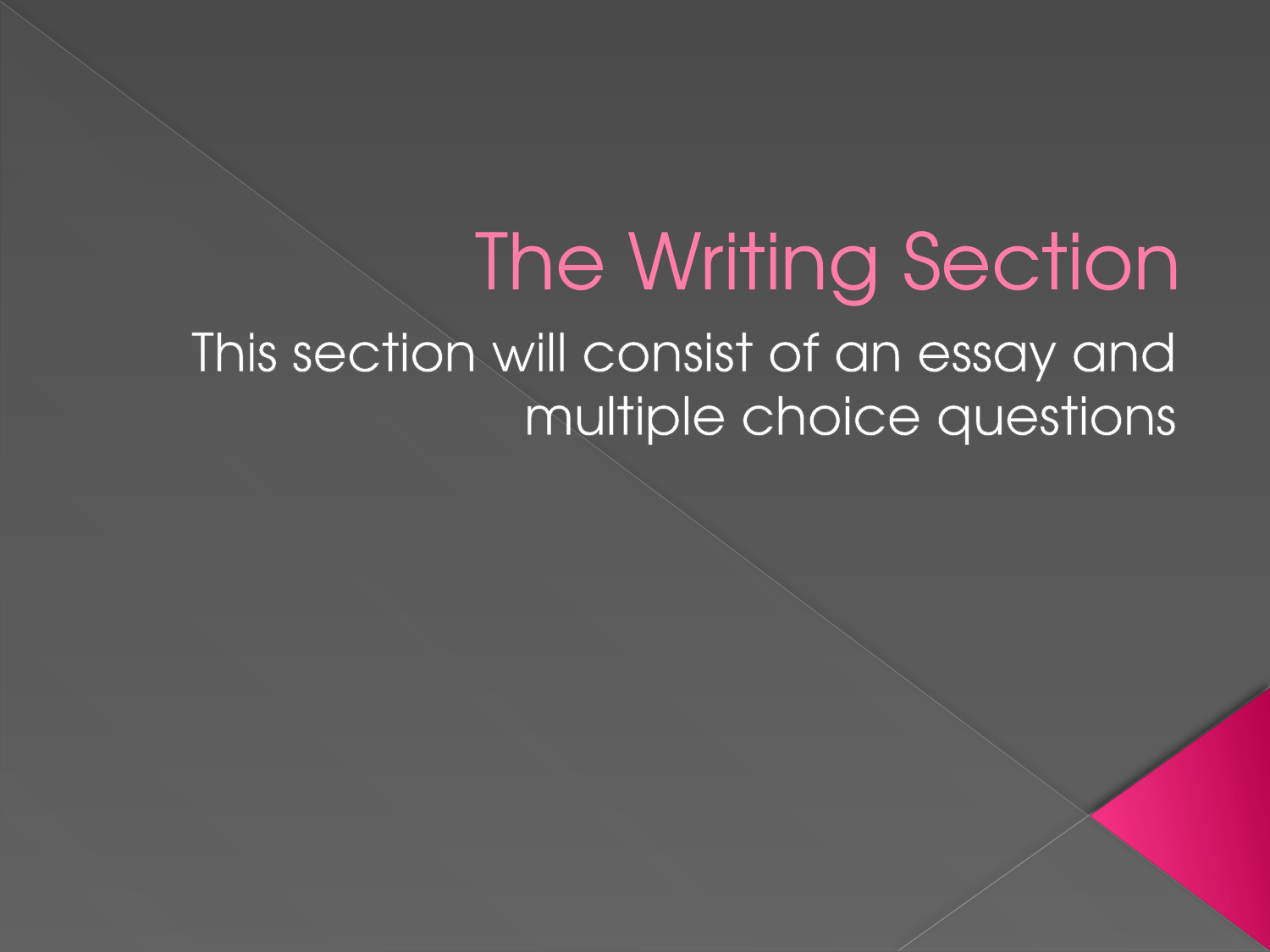

# The Writing Section
This section will consist of an essay and multiple choice questions